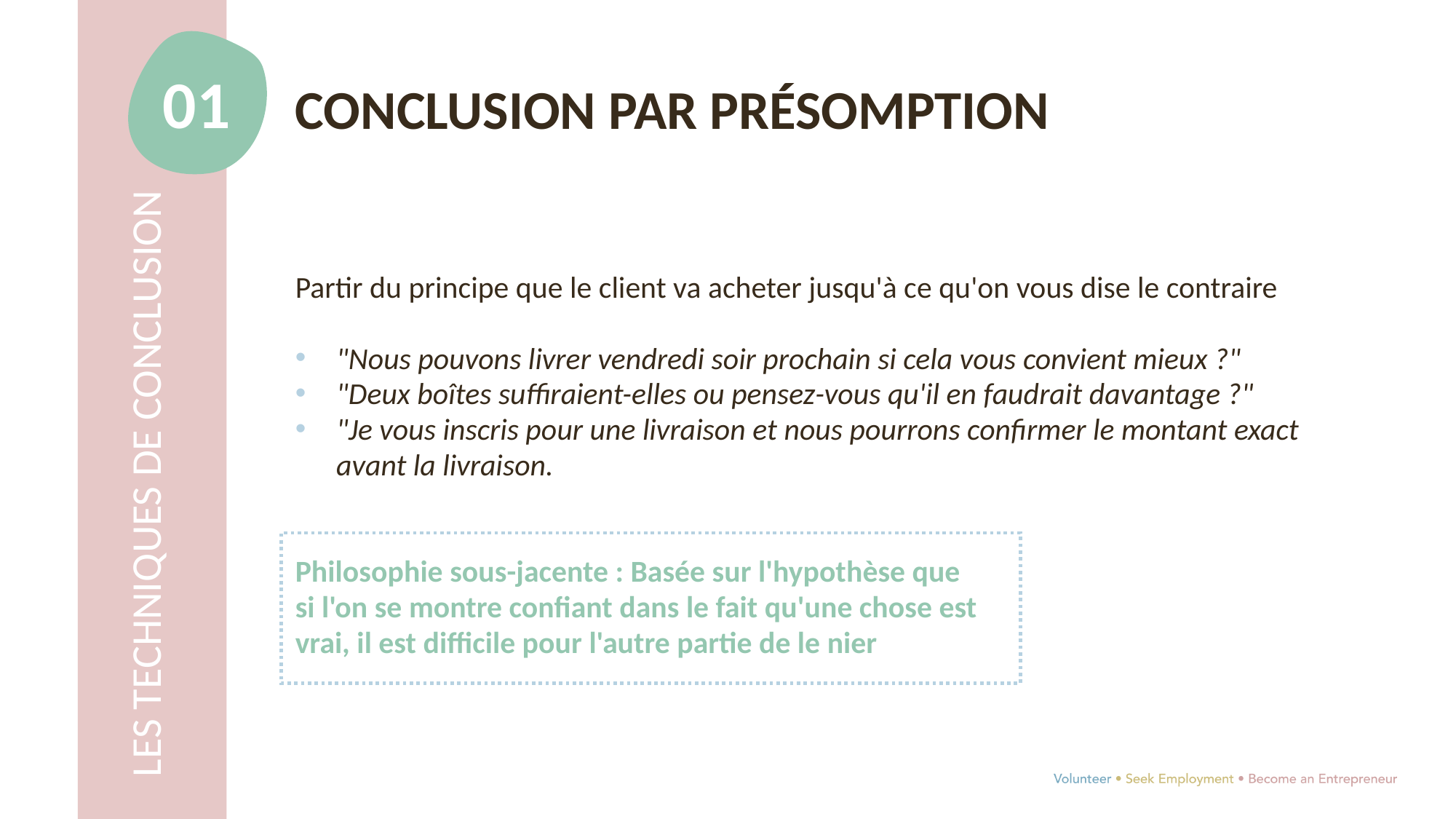

01

CONCLUSION PAR PRÉSOMPTION
Partir du principe que le client va acheter jusqu'à ce qu'on vous dise le contraire

"Nous pouvons livrer vendredi soir prochain si cela vous convient mieux ?"
"Deux boîtes suffiraient-elles ou pensez-vous qu'il en faudrait davantage ?"
"Je vous inscris pour une livraison et nous pourrons confirmer le montant exact avant la livraison.

Philosophie sous-jacente : Basée sur l'hypothèse que
si l'on se montre confiant dans le fait qu'une chose est
vrai, il est difficile pour l'autre partie de le nier

LES TECHNIQUES DE CONCLUSION